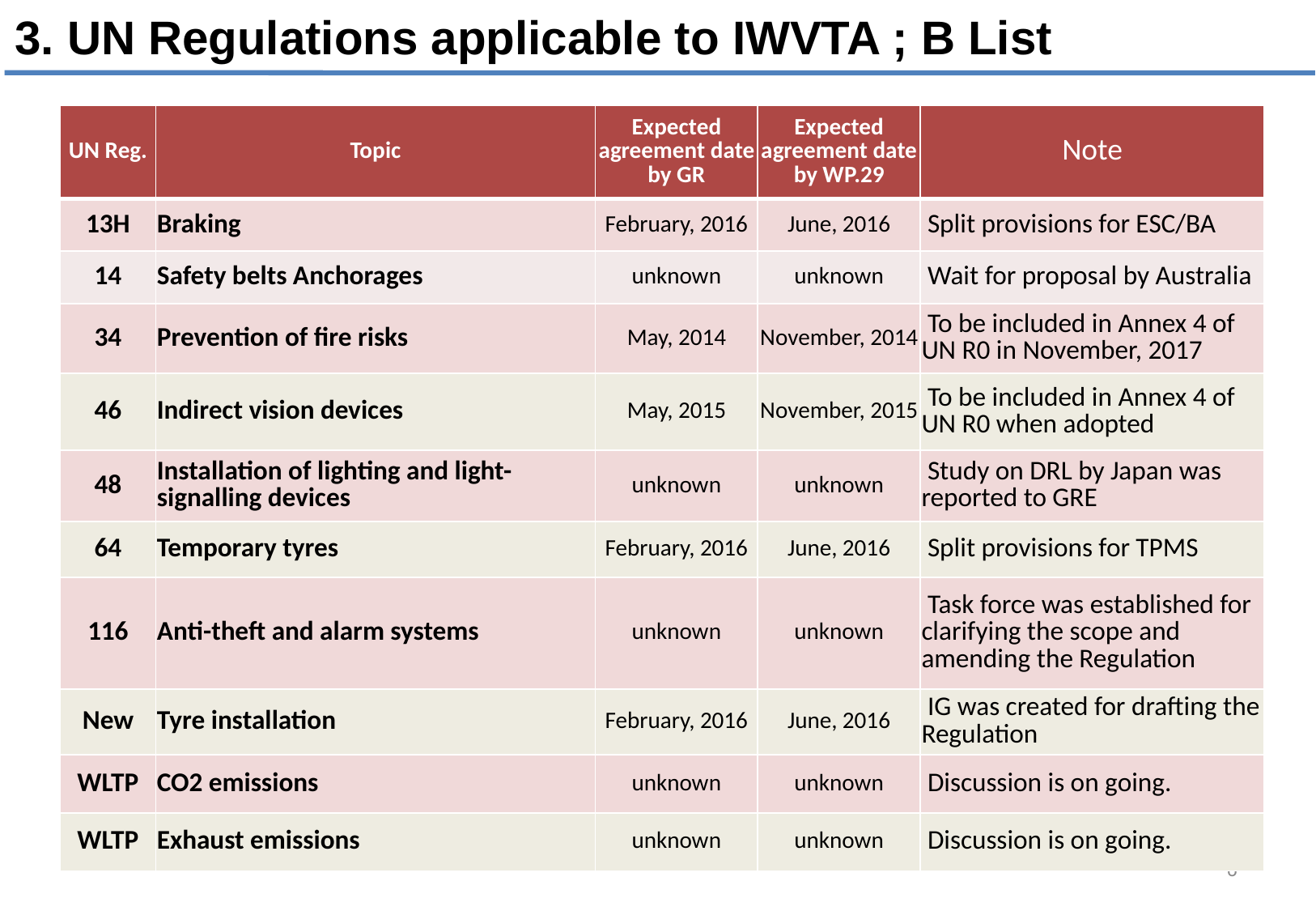

3. UN Regulations applicable to IWVTA ; B List

| UN Reg. | Topic | Expected agreement date by GR | Expected agreement date by WP.29 | Note |
| --- | --- | --- | --- | --- |
| 13H | Braking | February, 2016 | June, 2016 | Split provisions for ESC/BA |
| 14 | Safety belts Anchorages | unknown | unknown | Wait for proposal by Australia |
| 34 | Prevention of fire risks | May, 2014 | November, 2014 | To be included in Annex 4 of UN R0 in November, 2017 |
| 46 | Indirect vision devices | May, 2015 | November, 2015 | To be included in Annex 4 of UN R0 when adopted |
| 48 | Installation of lighting and light-signalling devices | unknown | unknown | Study on DRL by Japan was reported to GRE |
| 64 | Temporary tyres | February, 2016 | June, 2016 | Split provisions for TPMS |
| 116 | Anti-theft and alarm systems | unknown | unknown | Task force was established for clarifying the scope and amending the Regulation |
| New | Tyre installation | February, 2016 | June, 2016 | IG was created for drafting the Regulation |
| WLTP | CO2 emissions | unknown | unknown | Discussion is on going. |
| WLTP | Exhaust emissions | unknown | unknown | Discussion is on going. |
6